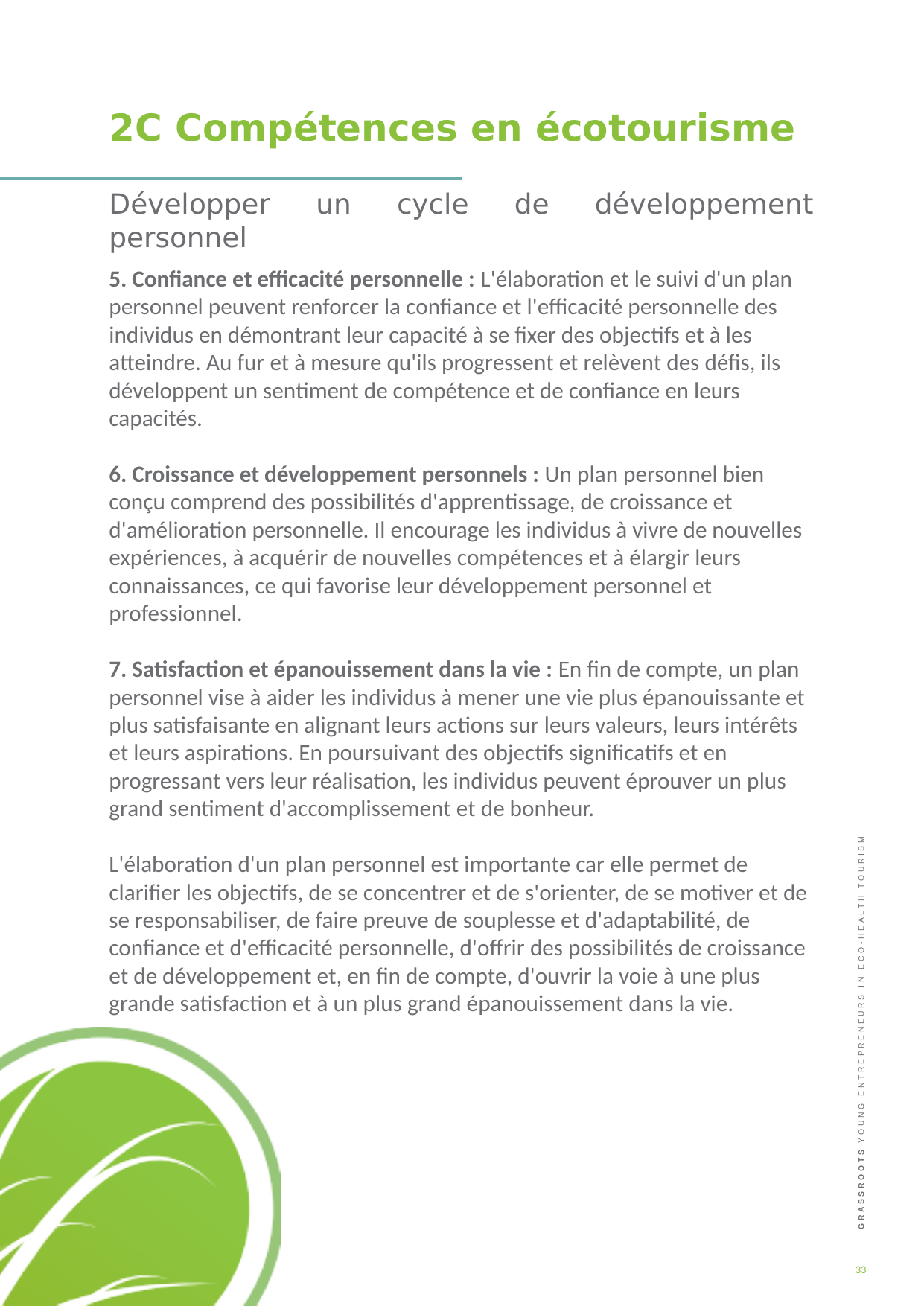

2C Compétences en écotourisme
Développer un cycle de développement personnel
5. Confiance et efficacité personnelle : L'élaboration et le suivi d'un plan personnel peuvent renforcer la confiance et l'efficacité personnelle des individus en démontrant leur capacité à se fixer des objectifs et à les atteindre. Au fur et à mesure qu'ils progressent et relèvent des défis, ils développent un sentiment de compétence et de confiance en leurs capacités.
6. Croissance et développement personnels : Un plan personnel bien conçu comprend des possibilités d'apprentissage, de croissance et d'amélioration personnelle. Il encourage les individus à vivre de nouvelles expériences, à acquérir de nouvelles compétences et à élargir leurs connaissances, ce qui favorise leur développement personnel et professionnel.
7. Satisfaction et épanouissement dans la vie : En fin de compte, un plan personnel vise à aider les individus à mener une vie plus épanouissante et plus satisfaisante en alignant leurs actions sur leurs valeurs, leurs intérêts et leurs aspirations. En poursuivant des objectifs significatifs et en progressant vers leur réalisation, les individus peuvent éprouver un plus grand sentiment d'accomplissement et de bonheur.
L'élaboration d'un plan personnel est importante car elle permet de clarifier les objectifs, de se concentrer et de s'orienter, de se motiver et de se responsabiliser, de faire preuve de souplesse et d'adaptabilité, de confiance et d'efficacité personnelle, d'offrir des possibilités de croissance et de développement et, en fin de compte, d'ouvrir la voie à une plus grande satisfaction et à un plus grand épanouissement dans la vie.

33